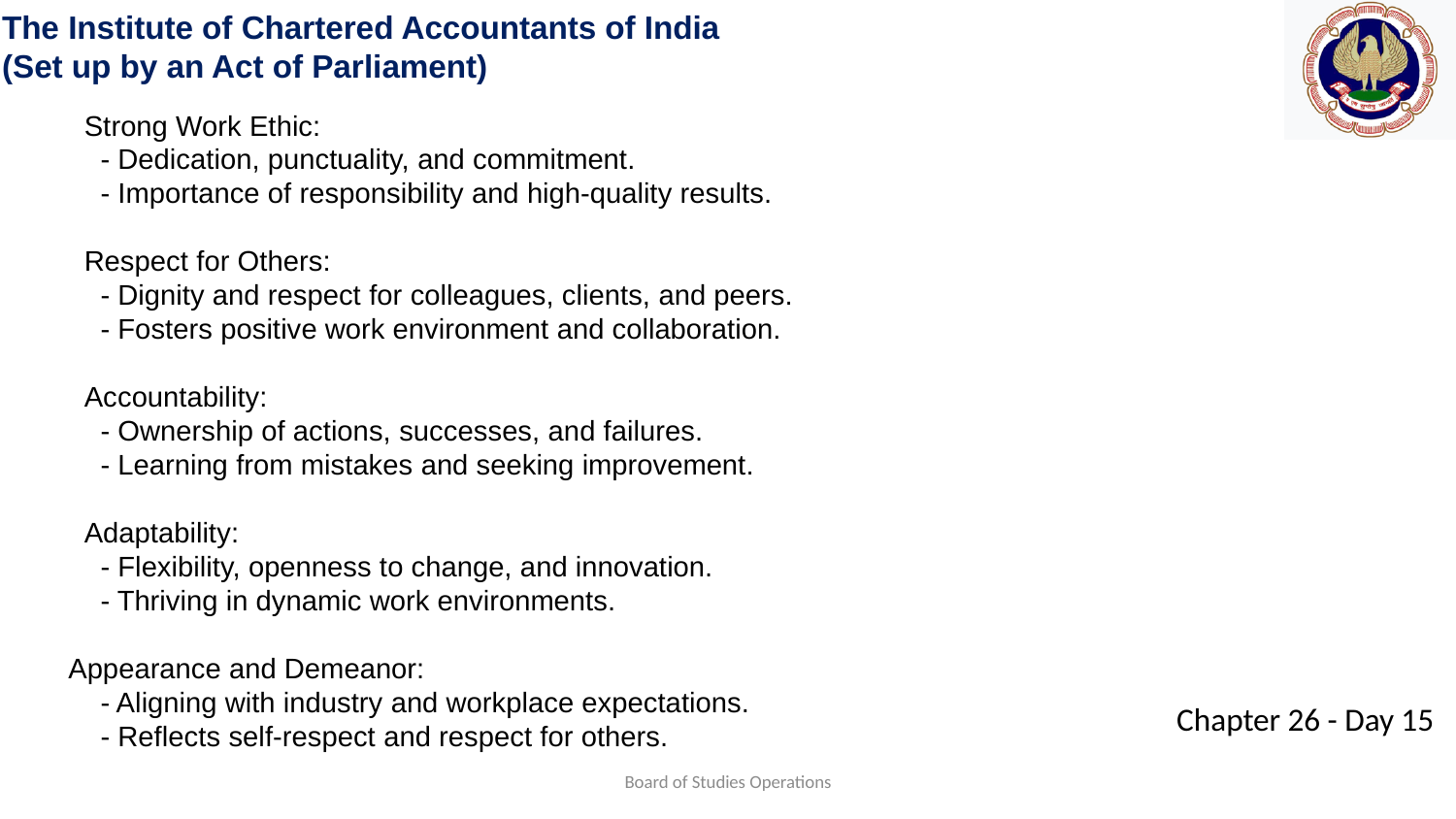

Strong Work Ethic:
    - Dedication, punctuality, and commitment.
    - Importance of responsibility and high-quality results.

  Respect for Others:
    - Dignity and respect for colleagues, clients, and peers.
    - Fosters positive work environment and collaboration.

  Accountability:
    - Ownership of actions, successes, and failures.
    - Learning from mistakes and seeking improvement.

  Adaptability:
    - Flexibility, openness to change, and innovation.
    - Thriving in dynamic work environments.

Appearance and Demeanor:
    - Aligning with industry and workplace expectations.
    - Reflects self-respect and respect for others.

Board of Studies Operations